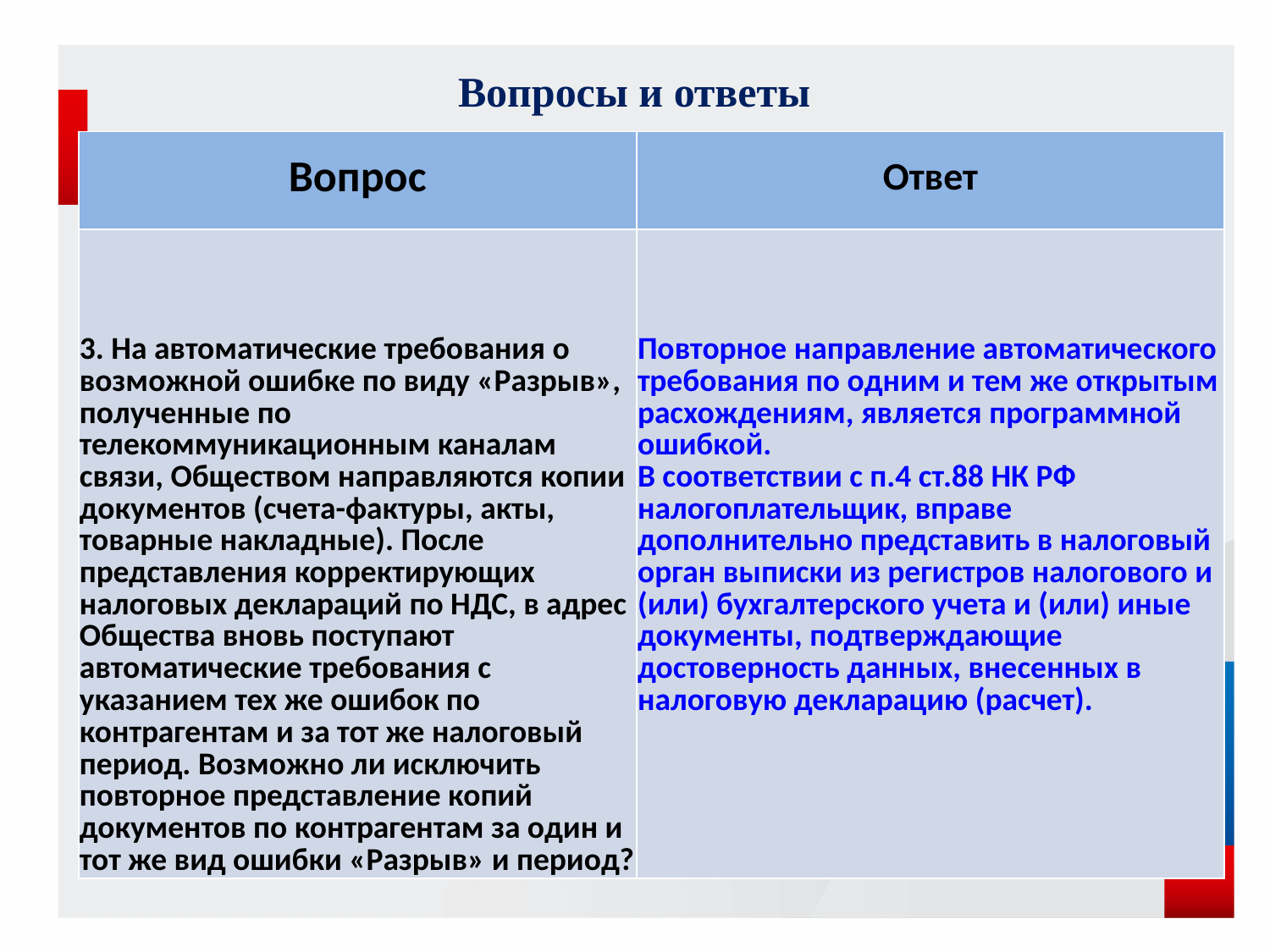

Вопросы и ответы
| Вопрос | Ответ |
| --- | --- |
| 3. На автоматические требования о возможной ошибке по виду «Разрыв», полученные по телекоммуникационным каналам связи, Обществом направляются копии документов (счета-фактуры, акты, товарные накладные). После представления корректирующих налоговых деклараций по НДС, в адрес Общества вновь поступают автоматические требования с указанием тех же ошибок по контрагентам и за тот же налоговый период. Возможно ли исключить повторное представление копий документов по контрагентам за один и тот же вид ошибки «Разрыв» и период? | Повторное направление автоматического требования по одним и тем же открытым расхождениям, является программной ошибкой. В соответствии с п.4 ст.88 НК РФ налогоплательщик, вправе дополнительно представить в налоговый орган выписки из регистров налогового и (или) бухгалтерского учета и (или) иные документы, подтверждающие достоверность данных, внесенных в налоговую декларацию (расчет). |